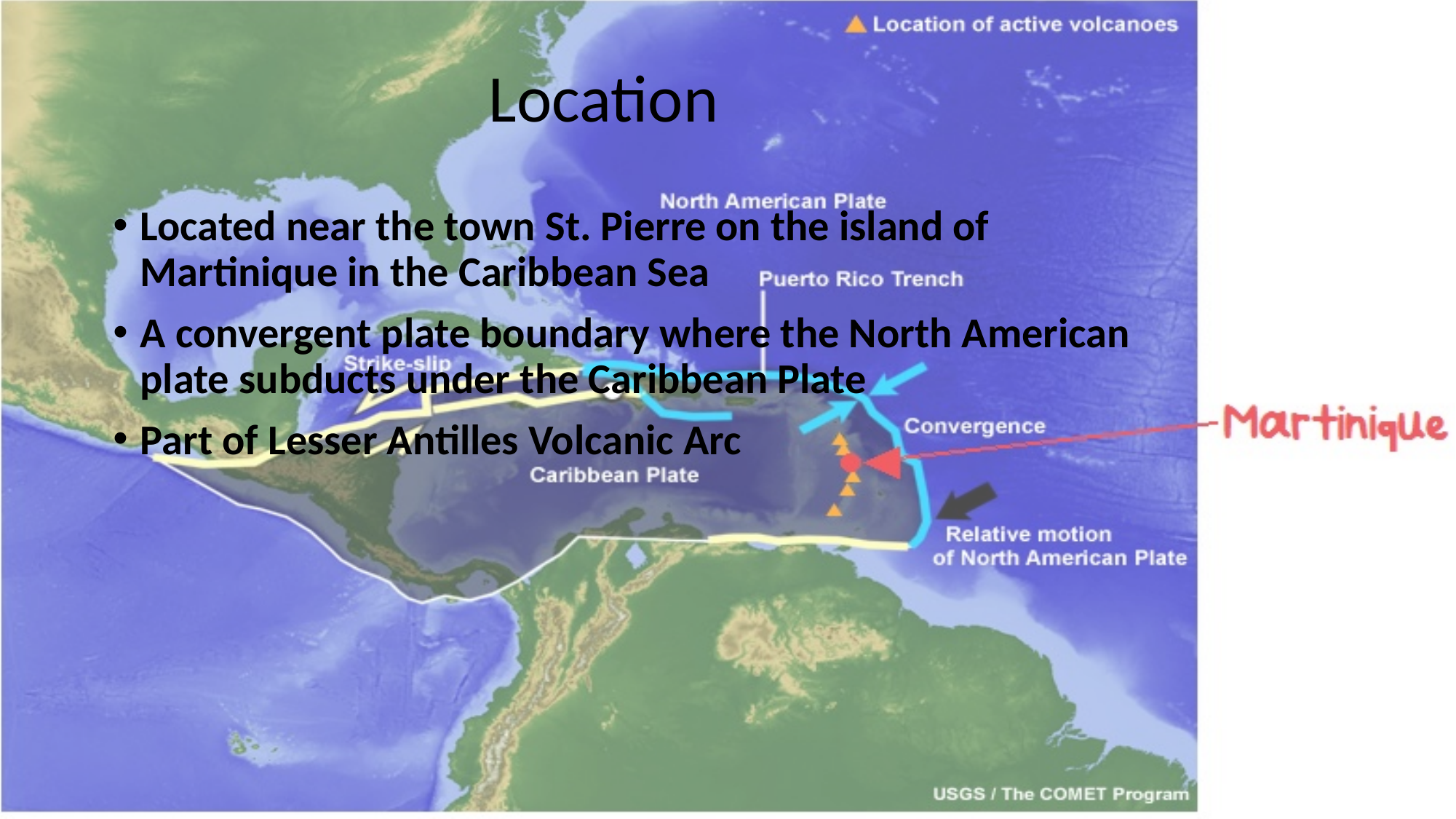

# Location
Located near the town St. Pierre on the island of Martinique in the Caribbean Sea
A convergent plate boundary where the North American plate subducts under the Caribbean Plate
Part of Lesser Antilles Volcanic Arc